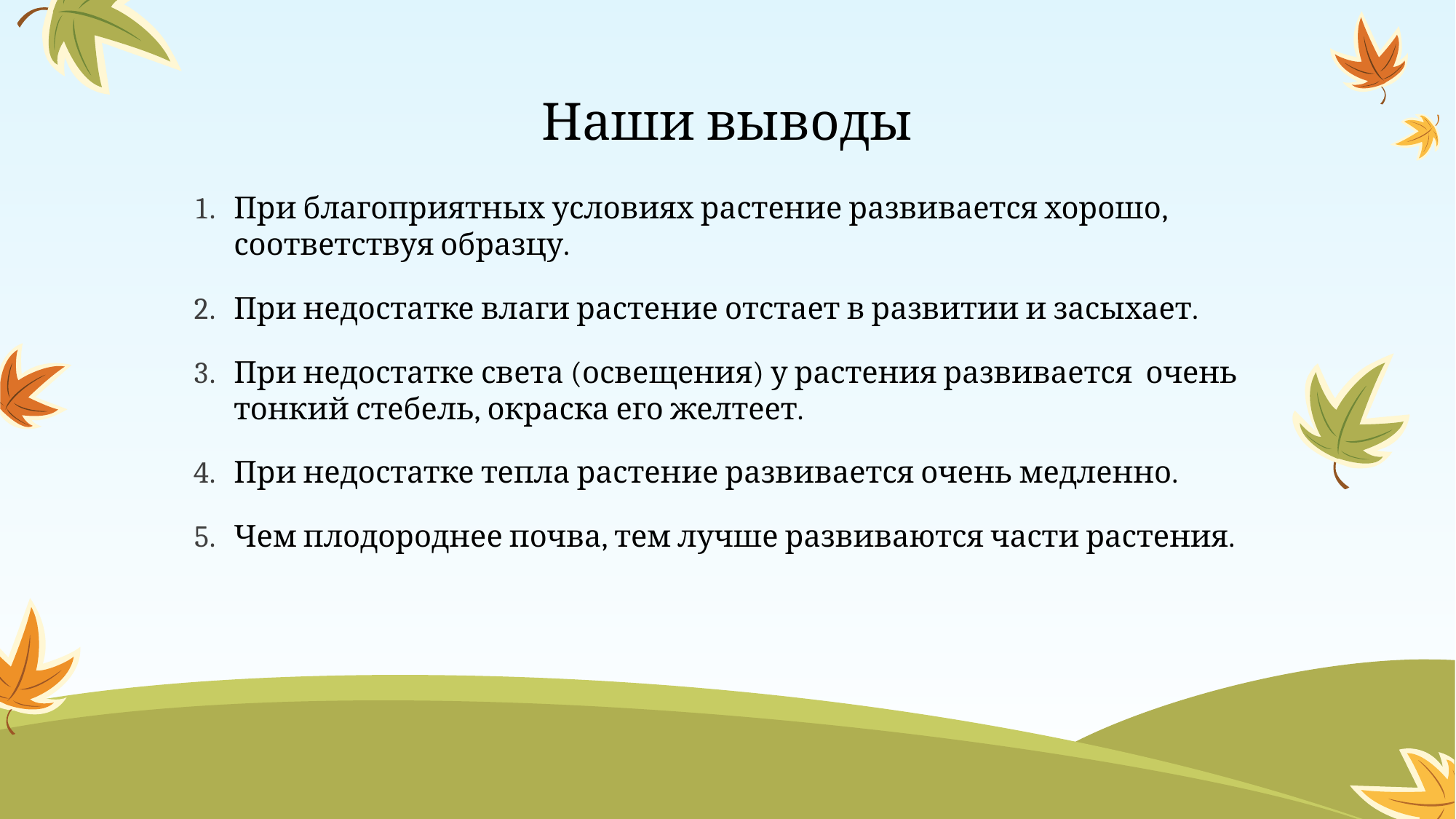

# Наши выводы
При благоприятных условиях растение развивается хорошо, соответствуя образцу.
При недостатке влаги растение отстает в развитии и засыхает.
При недостатке света (освещения) у растения развивается  очень тонкий стебель, окраска его желтеет.
При недостатке тепла растение развивается очень медленно.
Чем плодороднее почва, тем лучше развиваются части растения.